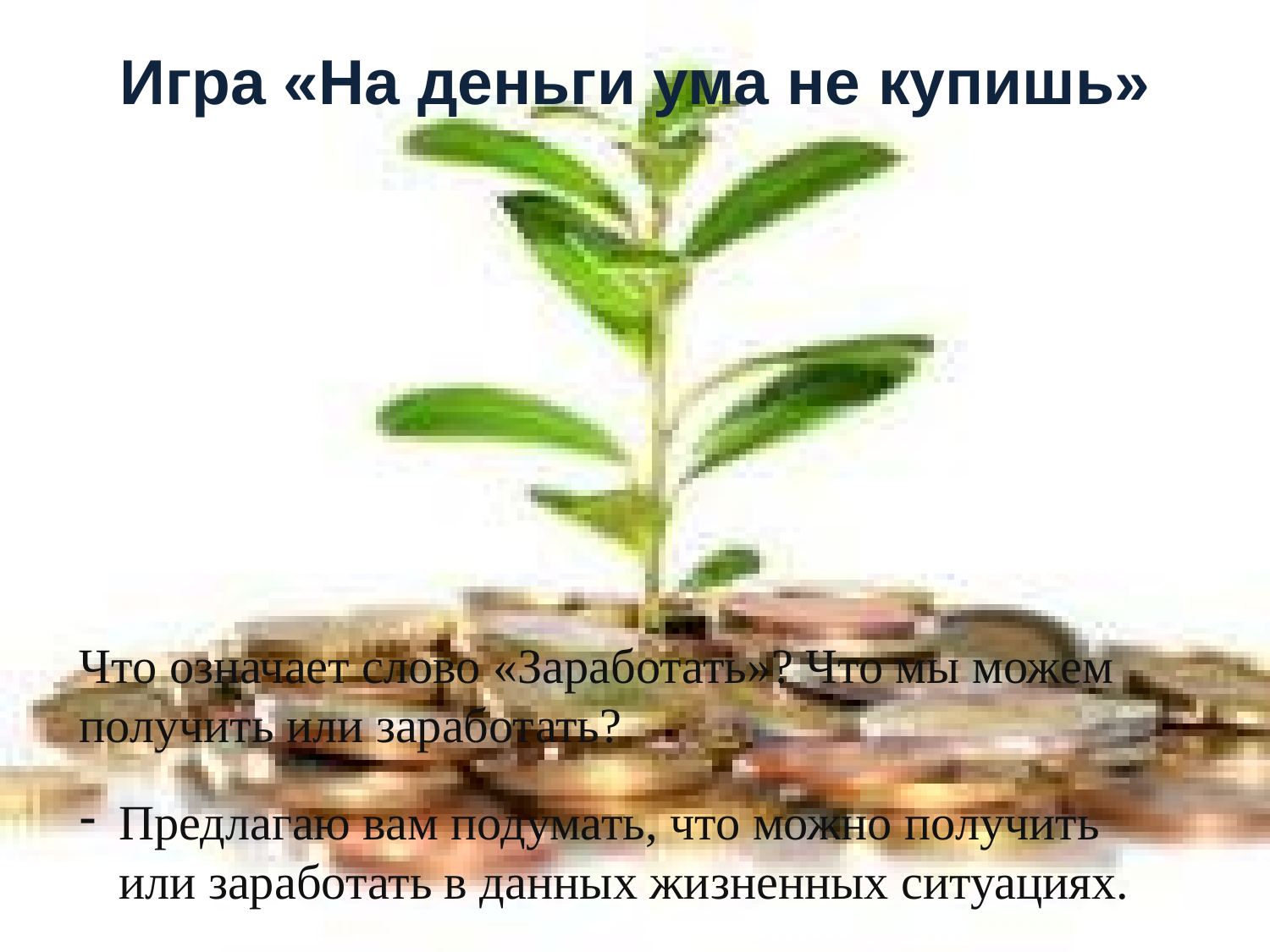

# Игра «На деньги ума не купишь»
| Что означает слово «Заработать»? Что мы можем получить или заработать? Предлагаю вам подумать, что можно получить или заработать в данных жизненных ситуациях. |
| --- |